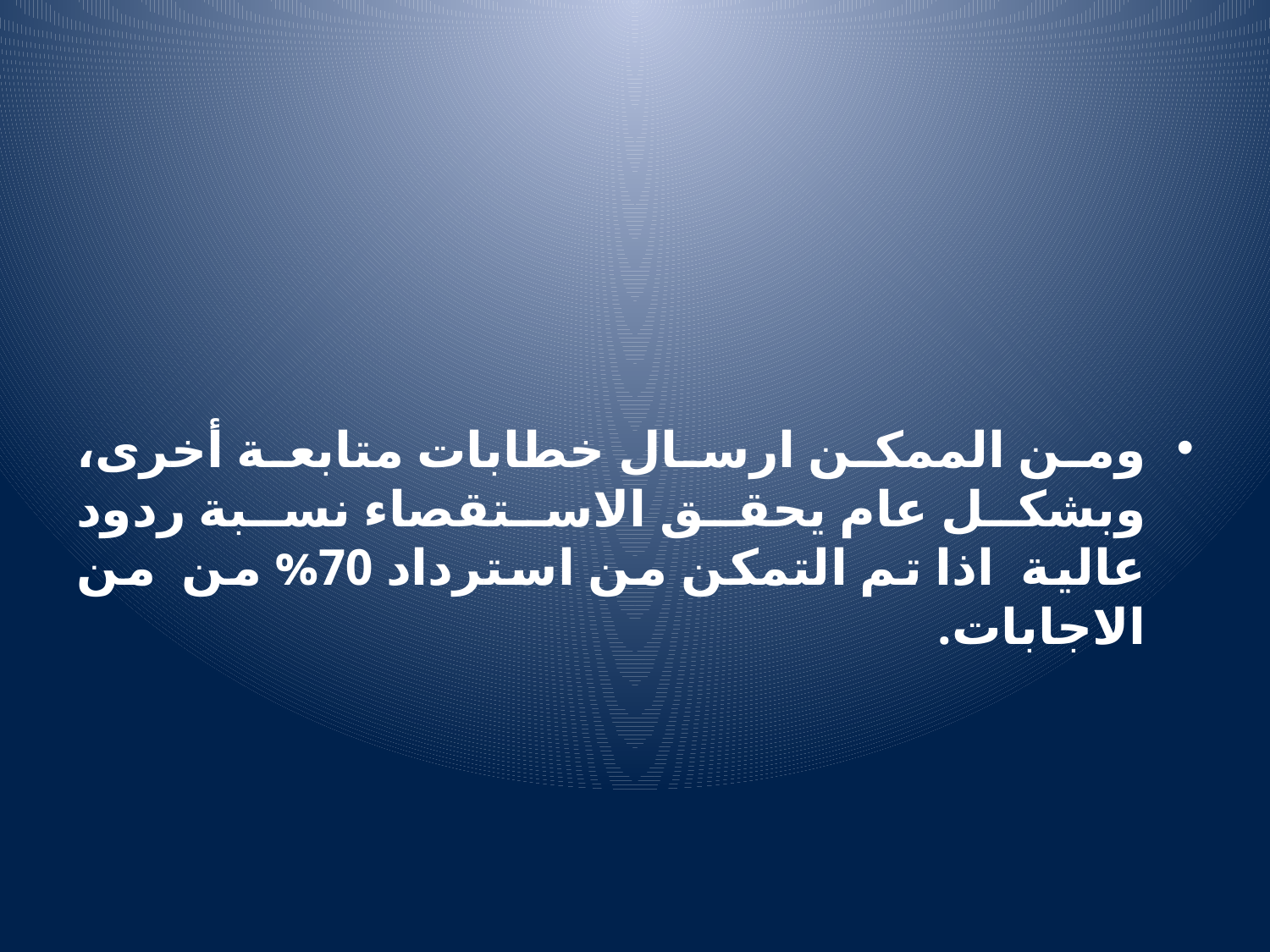

#
ومن الممكن ارسال خطابات متابعة أخرى، وبشكل عام يحقق الاستقصاء نسبة ردود عالية  اذا تم التمكن من استرداد 70% من  من الاجابات.